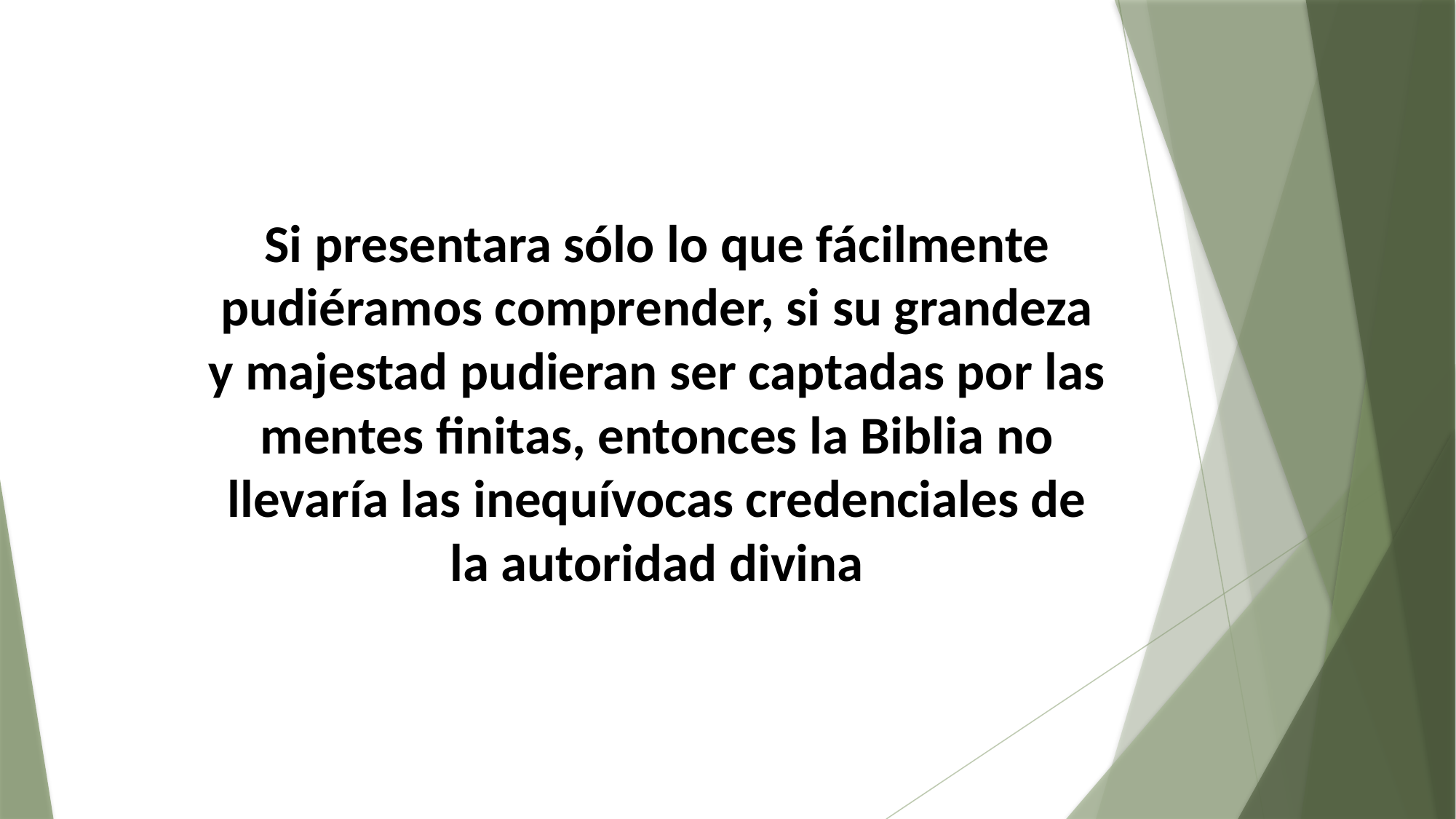

Si presentara sólo lo que fácilmente pudiéramos comprender, si su grandeza y majestad pudieran ser captadas por las mentes finitas, entonces la Biblia no llevaría las inequívocas credenciales de la autoridad divina